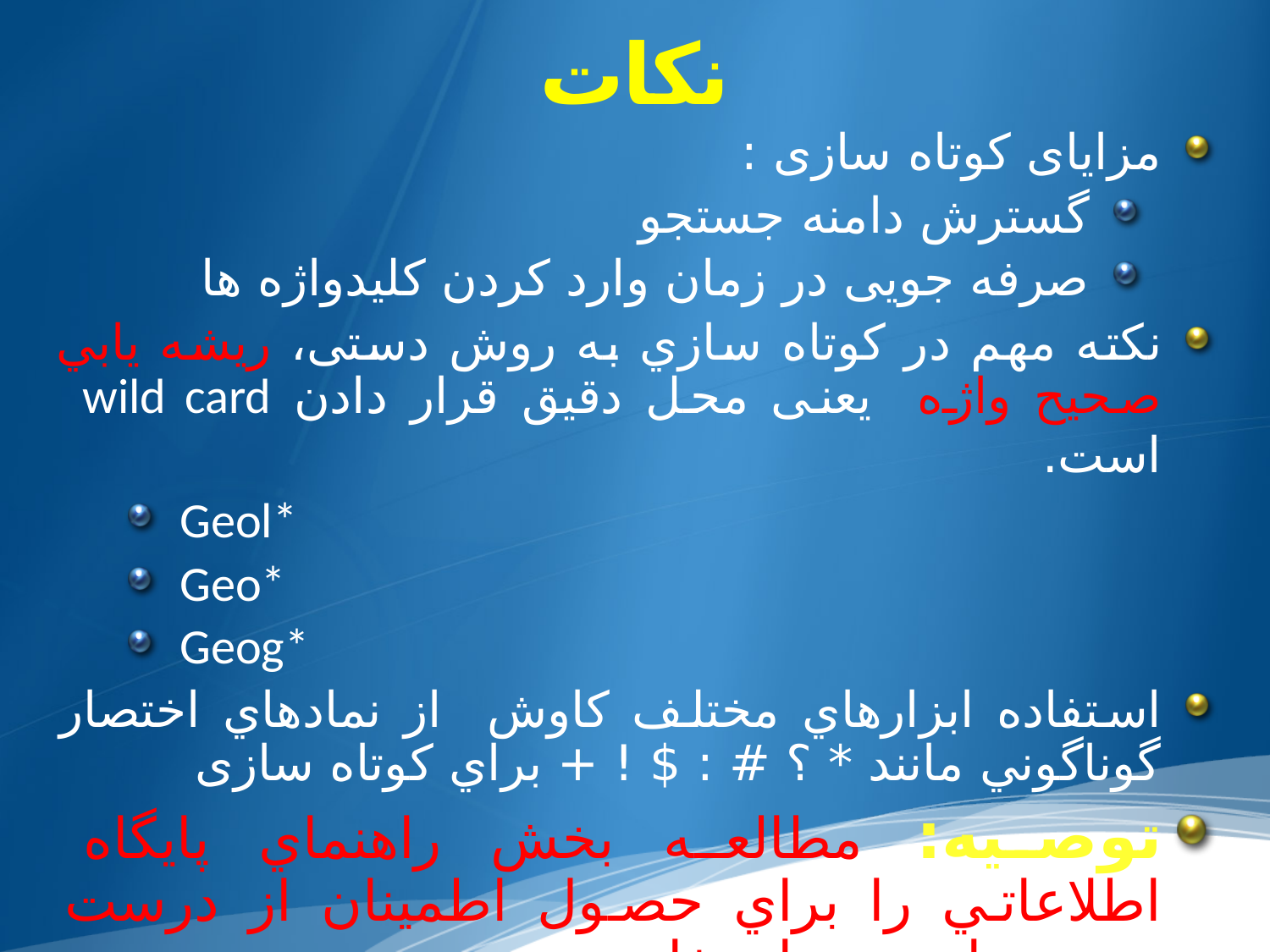

# نکات
مزایای کوتاه سازی :
گسترش دامنه جستجو
صرفه جویی در زمان وارد کردن کليدواژه ها
نکته مهم در کوتاه سازي به روش دستی، ريشه يابي صحيح واژه  یعنی محل دقیق قرار دادن wild card  است.
Geol*
Geo*
Geog*
استفاده ابزارهاي مختلف کاوش  از نمادهاي اختصار گوناگوني مانند * ؟ # : $ ! + براي کوتاه سازی
توصيه: مطالعه بخش راهنماي پايگاه اطلاعاتي را براي حصول اطمينان از درست بودن نماد مورد استفاده